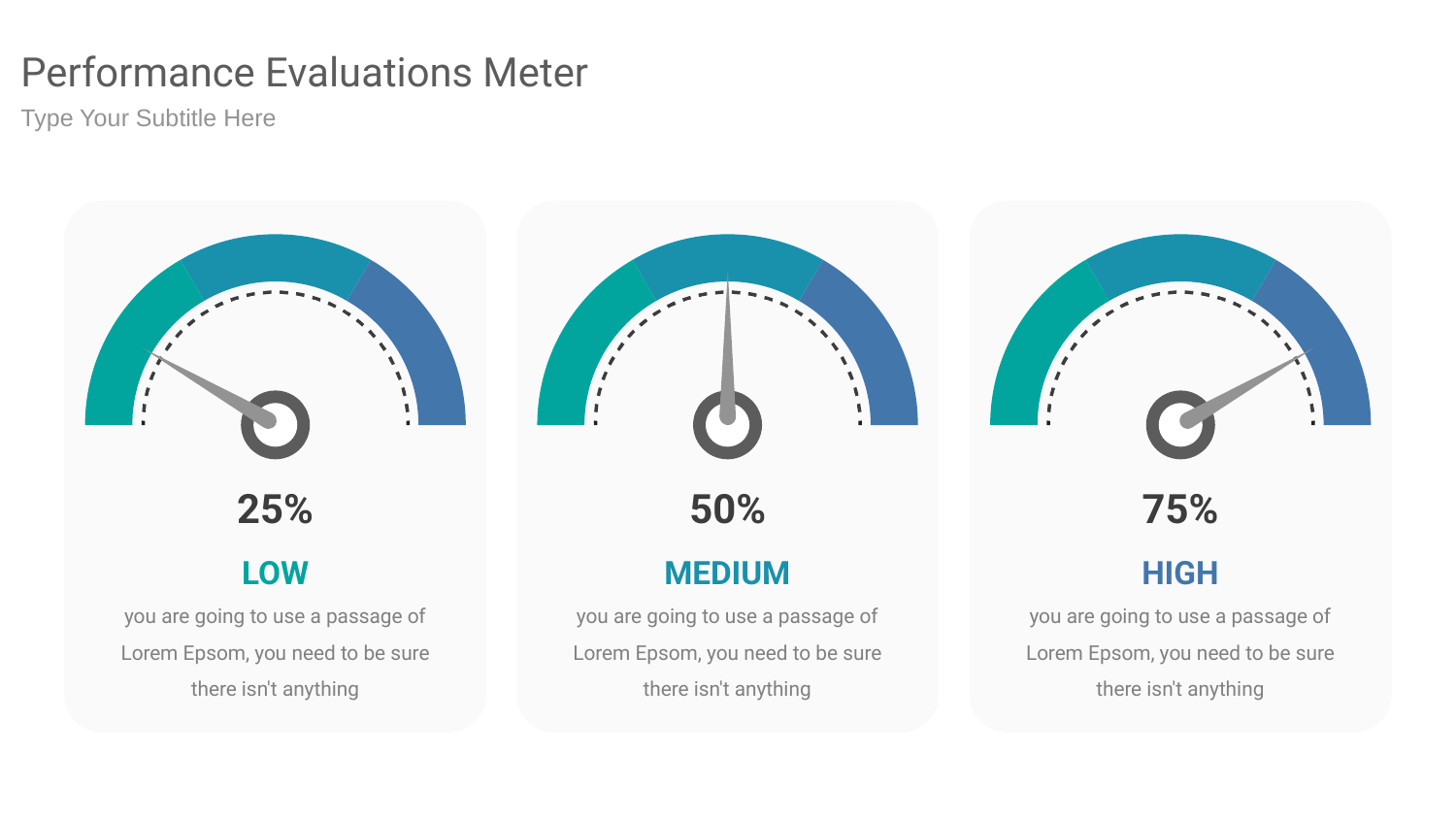

# Performance Evaluations Meter
Type Your Subtitle Here

25%
50%
75%
MEDIUM
you are going to use a passage of Lorem Epsom, you need to be sure there isn't anything
HIGH
you are going to use a passage of Lorem Epsom, you need to be sure there isn't anything
LOW
you are going to use a passage of Lorem Epsom, you need to be sure there isn't anything